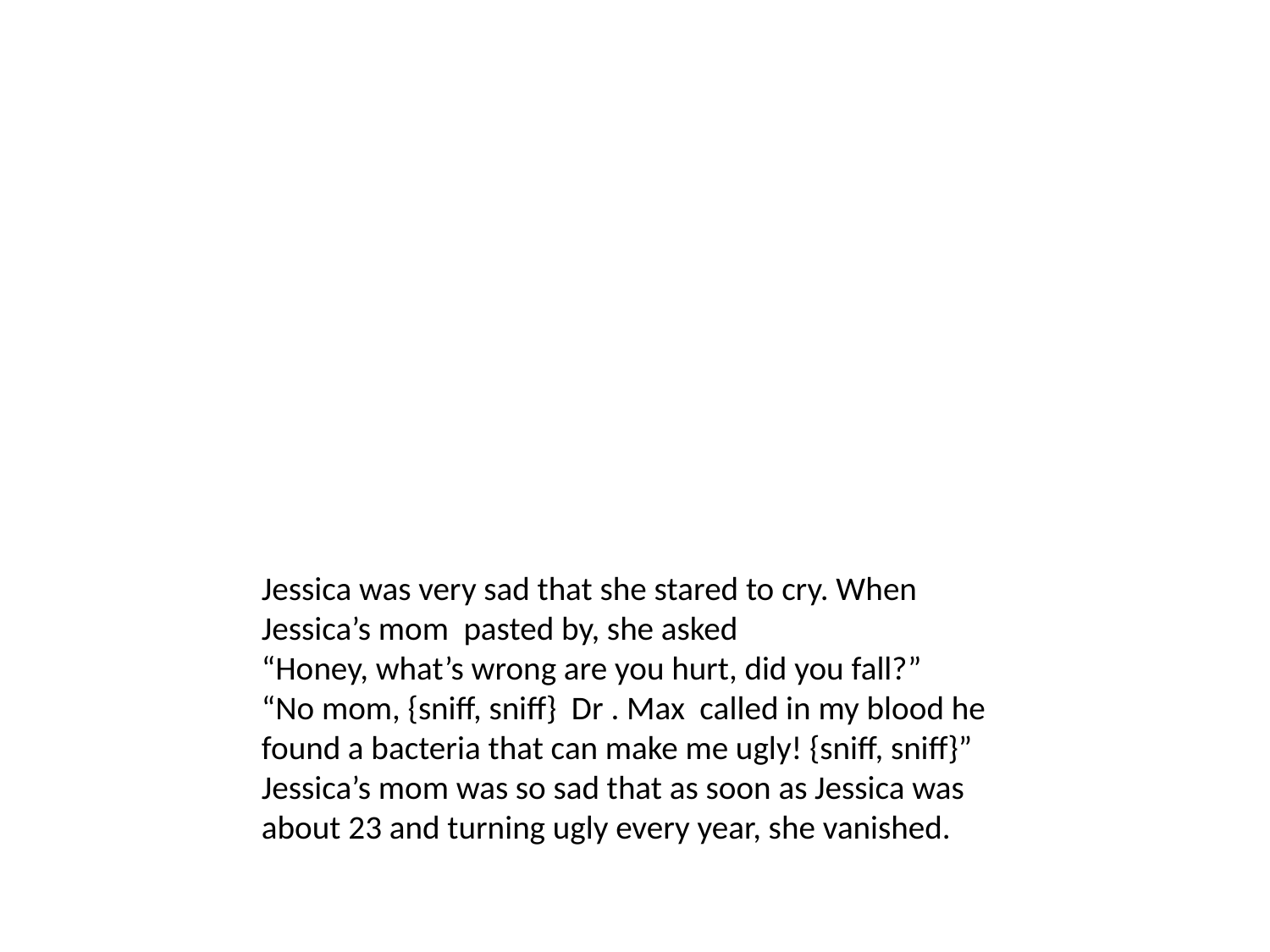

Jessica was very sad that she stared to cry. When Jessica’s mom  pasted by, she asked                            “Honey, what’s wrong are you hurt, did you fall?”       “No mom, {sniff, sniff}  Dr . Max  called in my blood he found a bacteria that can make me ugly! {sniff, sniff}” Jessica’s mom was so sad that as soon as Jessica was about 23 and turning ugly every year, she vanished.